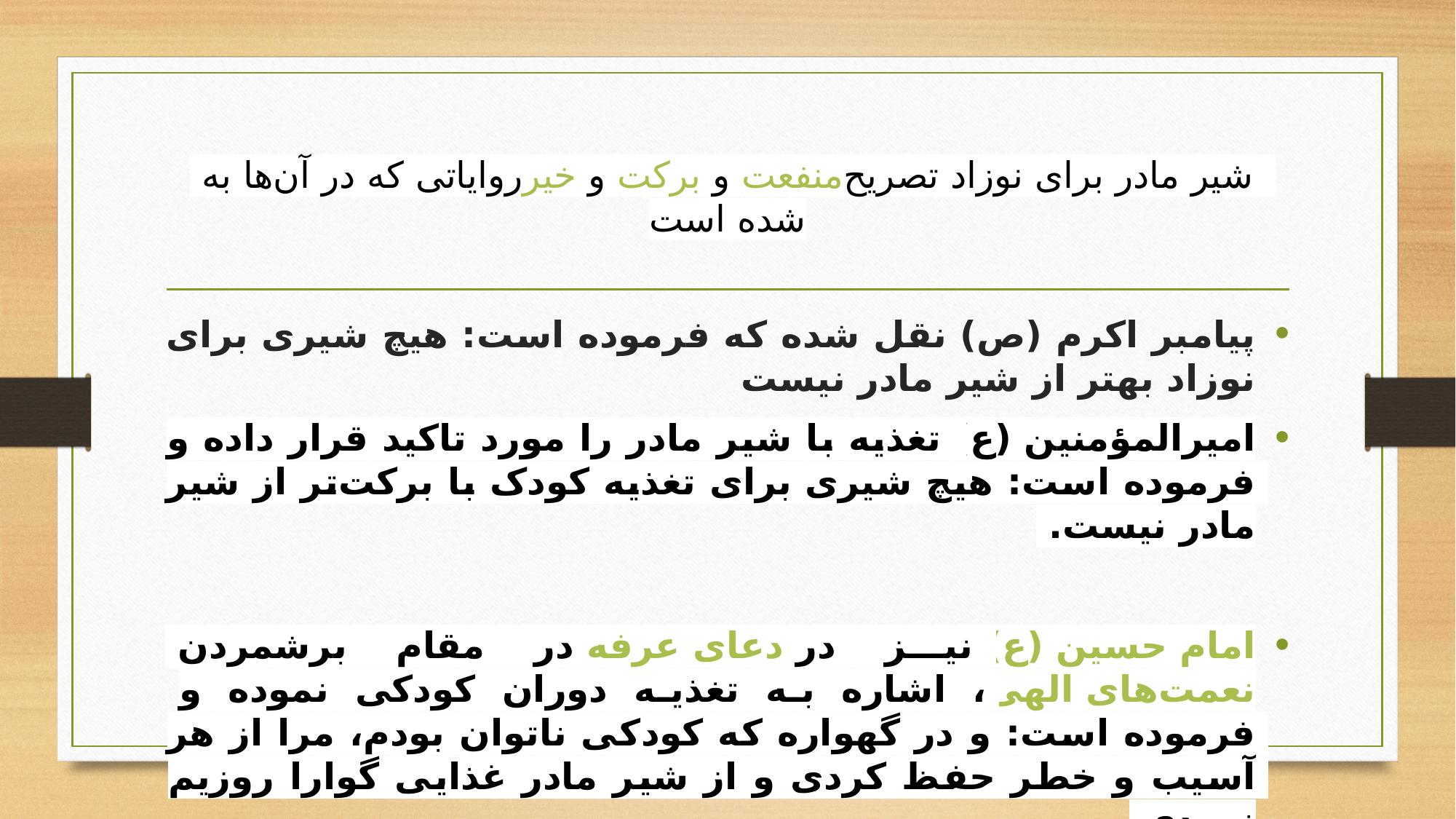

# روایاتی که در آن‌ها به خیر و برکت و منفعت شیر مادر برای نوزاد تصریح شده است
پیامبر اکرم (ص) نقل شده که فرموده است: هیچ شیری برای نوزاد بهتر از شیر مادر نیست
امیرالمؤمنین (ع) تغذیه با شیر مادر را مورد تاکید قرار داده و فرموده است: هیچ شیری برای تغذیه کودک با برکت‌تر از شیر مادر نیست.

امام حسین (ع) نیز در دعای عرفه در مقام برشمردن نعمت‌های الهی، اشاره به تغذیه دوران کودکی نموده و فرموده است: و در گهواره که کودکی ناتوان بودم، مرا از هر آسیب و خطر حفظ کردی و از شیر مادر غذایی گوارا روزیم نمودی.